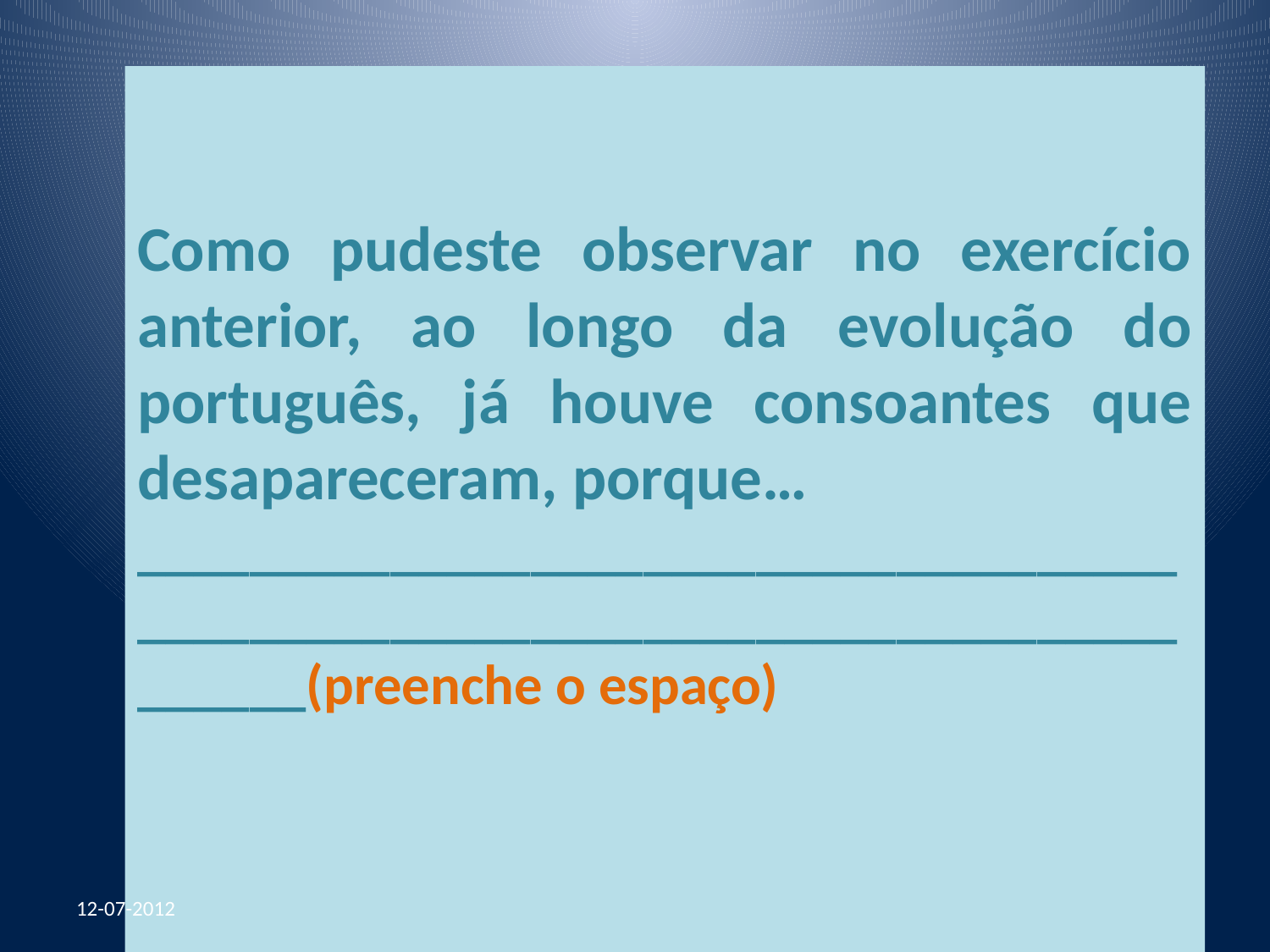

Como pudeste observar no exercício anterior, ao longo da evolução do português, já houve consoantes que desapareceram, porque…
________________________________________________________________________________(preenche o espaço)

12-07-2012
E.B.de Canidelo   " Aprender para ensinar"                              Ana Paula Coutinho e Julieta Sá Januário
10